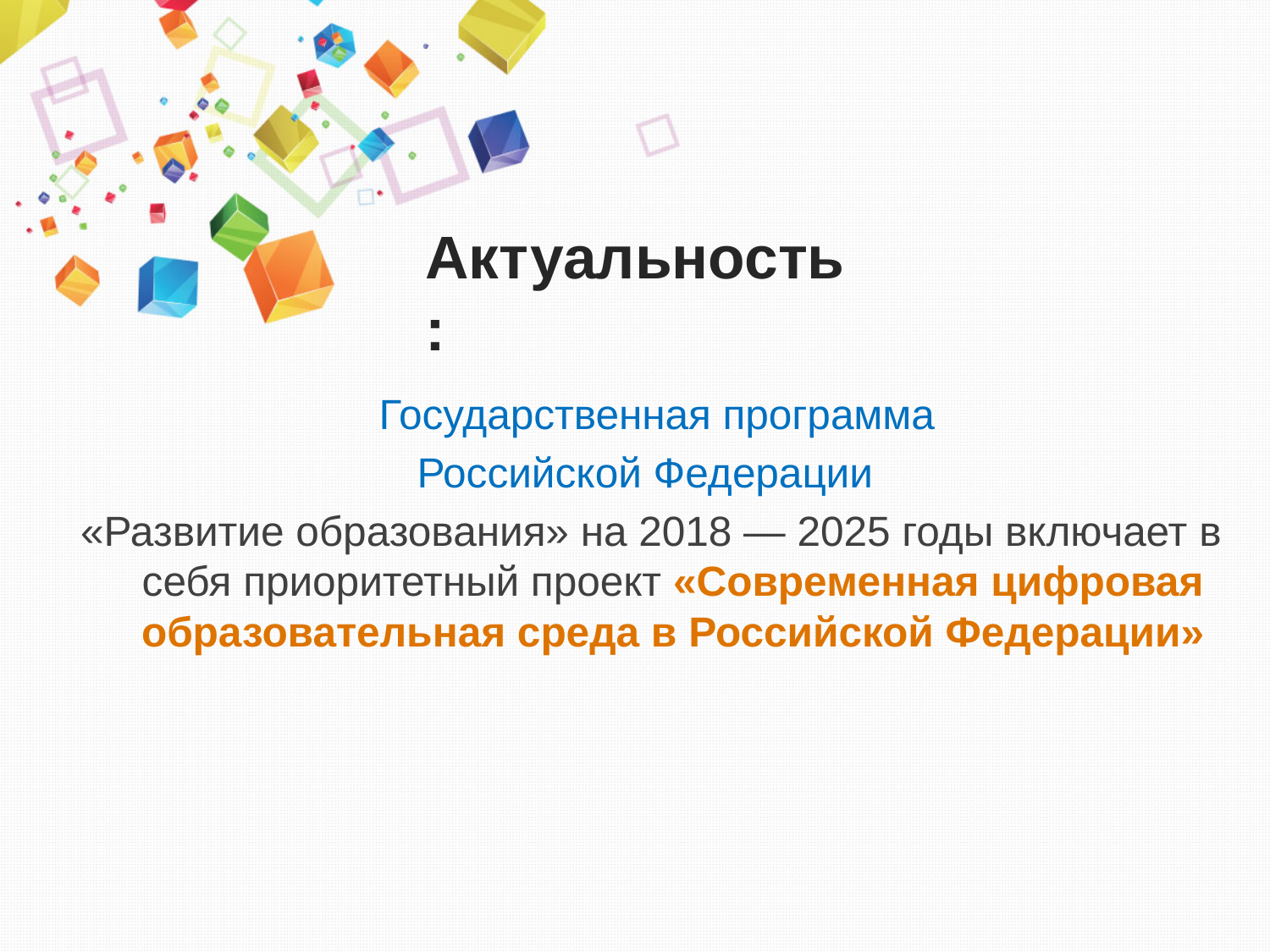

# Актуальность:
  Государственная программа
Российской Федерации
«Развитие образования» на 2018 — 2025 годы включает в себя приоритетный проект «Современная цифровая образовательная среда в Российской Федерации»